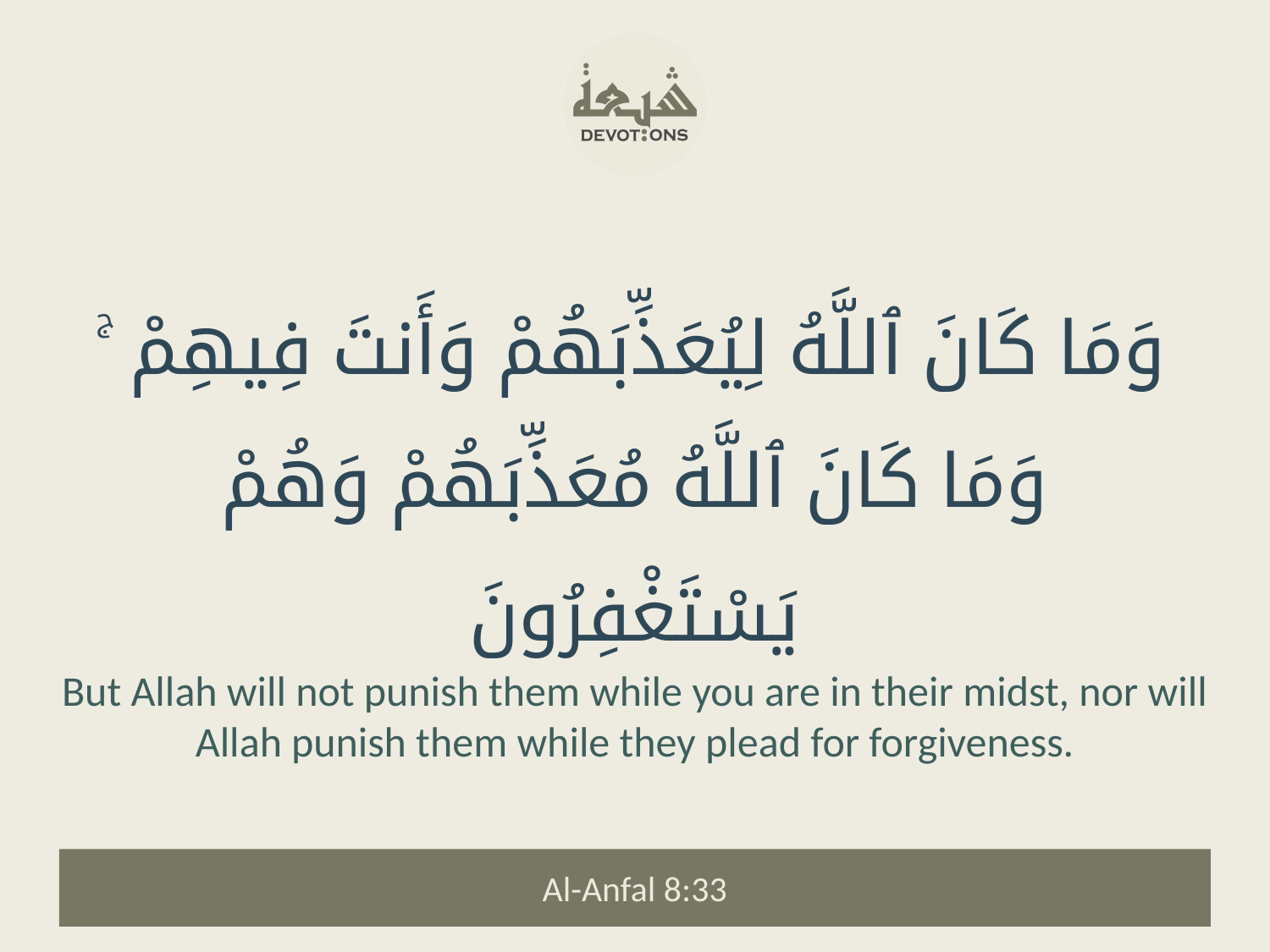

وَمَا كَانَ ٱللَّهُ لِيُعَذِّبَهُمْ وَأَنتَ فِيهِمْ ۚ وَمَا كَانَ ٱللَّهُ مُعَذِّبَهُمْ وَهُمْ يَسْتَغْفِرُونَ
But Allah will not punish them while you are in their midst, nor will Allah punish them while they plead for forgiveness.
Al-Anfal 8:33